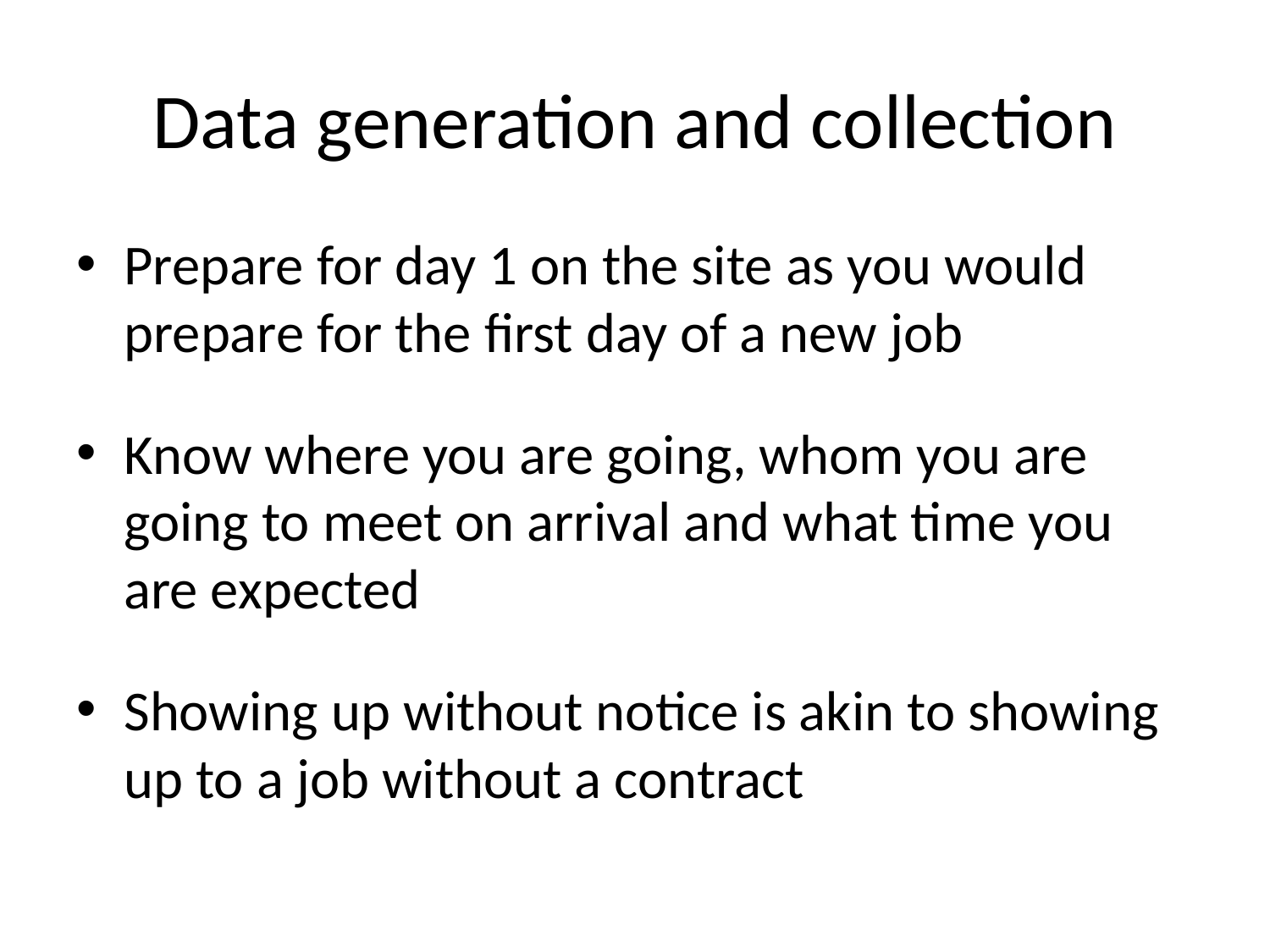

# Data generation and collection
Prepare for day 1 on the site as you would prepare for the first day of a new job
Know where you are going, whom you are going to meet on arrival and what time you are expected
Showing up without notice is akin to showing up to a job without a contract